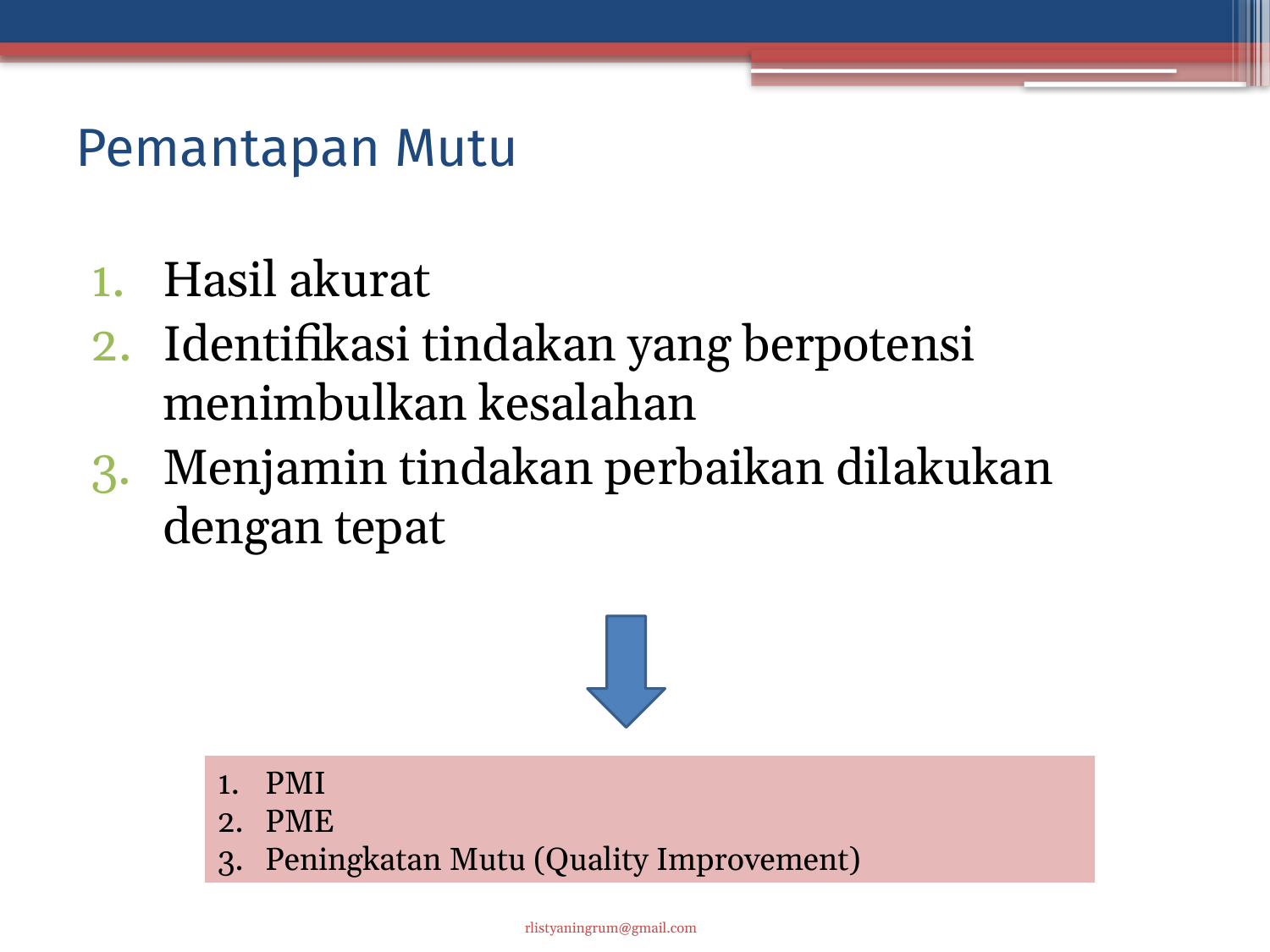

# Pemantapan Mutu
Hasil akurat
Identifikasi tindakan yang berpotensi menimbulkan kesalahan
Menjamin tindakan perbaikan dilakukan dengan tepat

PMI
PME
Peningkatan Mutu (Quality Improvement)
rlistyaningrum@gmail.com